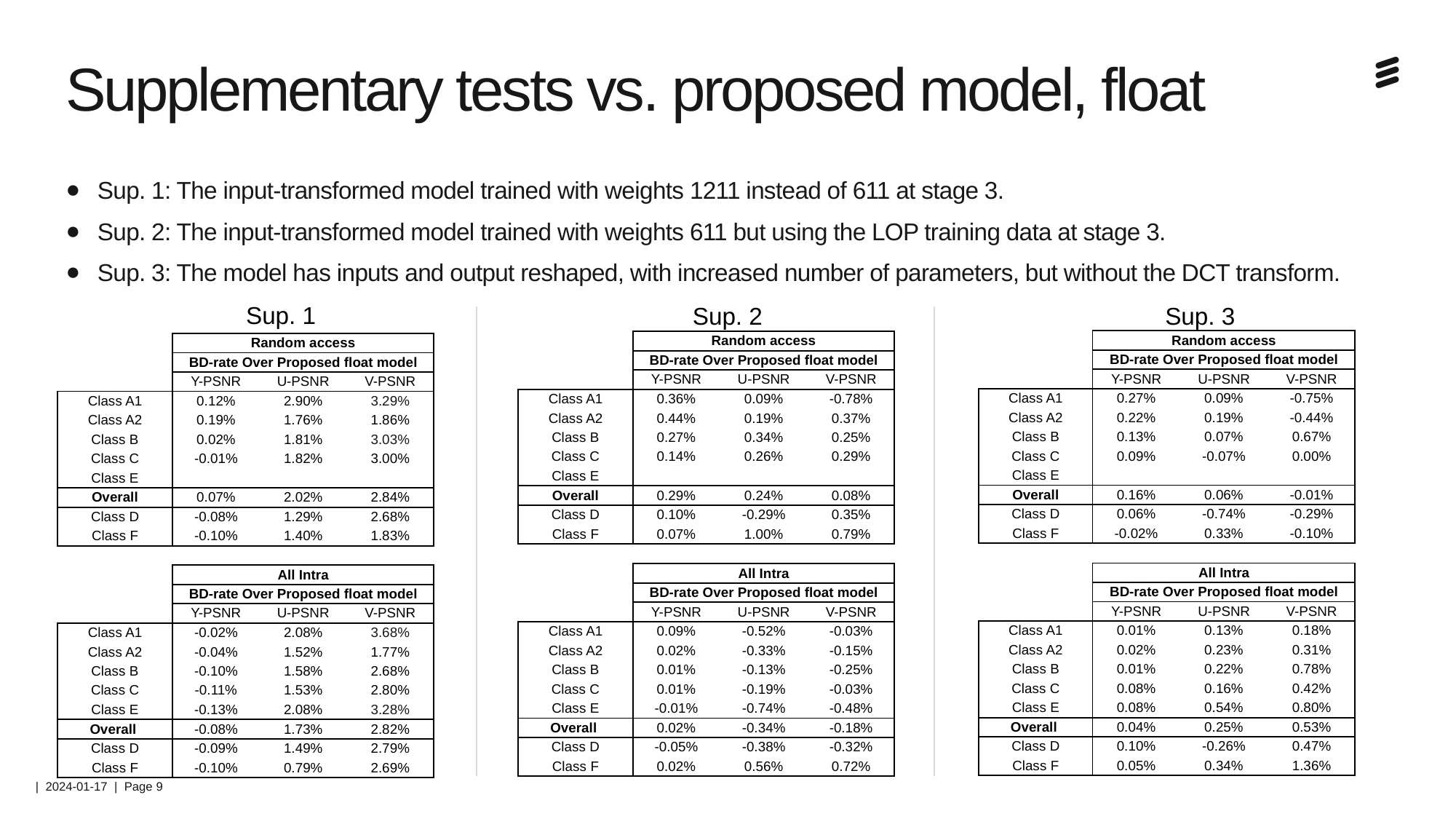

# Supplementary tests vs. proposed model, float
Sup. 1: The input-transformed model trained with weights 1211 instead of 611 at stage 3.
Sup. 2: The input-transformed model trained with weights 611 but using the LOP training data at stage 3.
Sup. 3: The model has inputs and output reshaped, with increased number of parameters, but without the DCT transform.

Sup. 1
Sup. 3
Sup. 2
|  | Random access |  |  |
| --- | --- | --- | --- |
|  | BD-rate Over Proposed float model |  |  |
|  | Y-PSNR | U-PSNR | V-PSNR |
| Class A1 | 0.27% | 0.09% | -0.75% |
| Class A2 | 0.22% | 0.19% | -0.44% |
| Class B | 0.13% | 0.07% | 0.67% |
| Class C | 0.09% | -0.07% | 0.00% |
| Class E |  |  |  |
| Overall | 0.16% | 0.06% | -0.01% |
| Class D | 0.06% | -0.74% | -0.29% |
| Class F | -0.02% | 0.33% | -0.10% |
|  |  |  |  |
|  | All Intra |  |  |
|  | BD-rate Over Proposed float model |  |  |
|  | Y-PSNR | U-PSNR | V-PSNR |
| Class A1 | 0.01% | 0.13% | 0.18% |
| Class A2 | 0.02% | 0.23% | 0.31% |
| Class B | 0.01% | 0.22% | 0.78% |
| Class C | 0.08% | 0.16% | 0.42% |
| Class E | 0.08% | 0.54% | 0.80% |
| Overall | 0.04% | 0.25% | 0.53% |
| Class D | 0.10% | -0.26% | 0.47% |
| Class F | 0.05% | 0.34% | 1.36% |
|  | Random access |  |  |
| --- | --- | --- | --- |
|  | BD-rate Over Proposed float model |  |  |
|  | Y-PSNR | U-PSNR | V-PSNR |
| Class A1 | 0.36% | 0.09% | -0.78% |
| Class A2 | 0.44% | 0.19% | 0.37% |
| Class B | 0.27% | 0.34% | 0.25% |
| Class C | 0.14% | 0.26% | 0.29% |
| Class E |  |  |  |
| Overall | 0.29% | 0.24% | 0.08% |
| Class D | 0.10% | -0.29% | 0.35% |
| Class F | 0.07% | 1.00% | 0.79% |
|  |  |  |  |
|  | All Intra |  |  |
|  | BD-rate Over Proposed float model |  |  |
|  | Y-PSNR | U-PSNR | V-PSNR |
| Class A1 | 0.09% | -0.52% | -0.03% |
| Class A2 | 0.02% | -0.33% | -0.15% |
| Class B | 0.01% | -0.13% | -0.25% |
| Class C | 0.01% | -0.19% | -0.03% |
| Class E | -0.01% | -0.74% | -0.48% |
| Overall | 0.02% | -0.34% | -0.18% |
| Class D | -0.05% | -0.38% | -0.32% |
| Class F | 0.02% | 0.56% | 0.72% |
|  | Random access |  |  |
| --- | --- | --- | --- |
|  | BD-rate Over Proposed float model |  |  |
|  | Y-PSNR | U-PSNR | V-PSNR |
| Class A1 | 0.12% | 2.90% | 3.29% |
| Class A2 | 0.19% | 1.76% | 1.86% |
| Class B | 0.02% | 1.81% | 3.03% |
| Class C | -0.01% | 1.82% | 3.00% |
| Class E |  |  |  |
| Overall | 0.07% | 2.02% | 2.84% |
| Class D | -0.08% | 1.29% | 2.68% |
| Class F | -0.10% | 1.40% | 1.83% |
|  |  |  |  |
|  | All Intra |  |  |
|  | BD-rate Over Proposed float model |  |  |
|  | Y-PSNR | U-PSNR | V-PSNR |
| Class A1 | -0.02% | 2.08% | 3.68% |
| Class A2 | -0.04% | 1.52% | 1.77% |
| Class B | -0.10% | 1.58% | 2.68% |
| Class C | -0.11% | 1.53% | 2.80% |
| Class E | -0.13% | 2.08% | 3.28% |
| Overall | -0.08% | 1.73% | 2.82% |
| Class D | -0.09% | 1.49% | 2.79% |
| Class F | -0.10% | 0.79% | 2.69% |